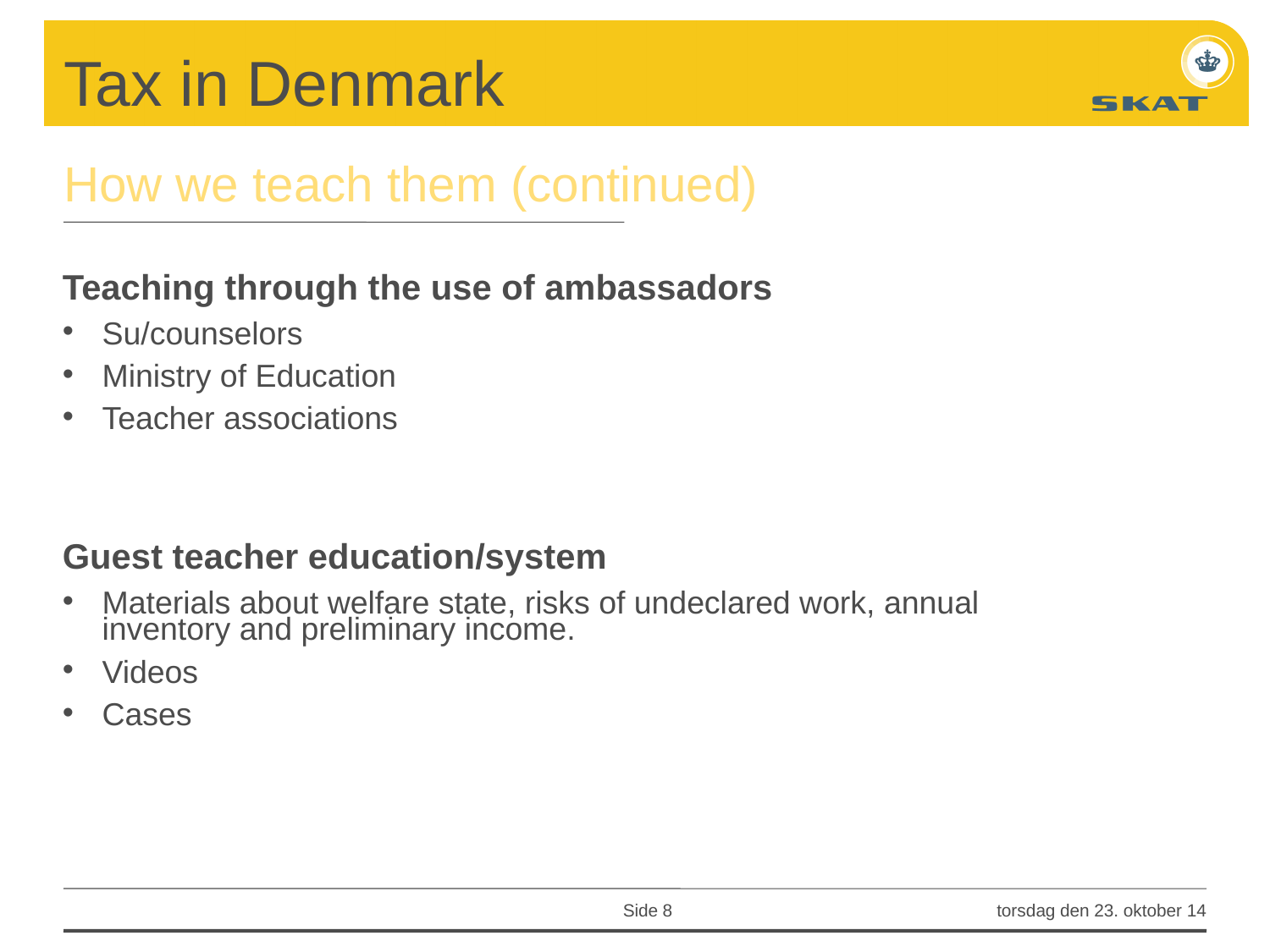

How we teach them (continued)
Teaching through the use of ambassadors
Su/counselors
Ministry of Education
Teacher associations

Guest teacher education/system
Materials about welfare state, risks of undeclared work, annual inventory and preliminary income.
Videos
Cases

Side 8
torsdag den 23. oktober 14